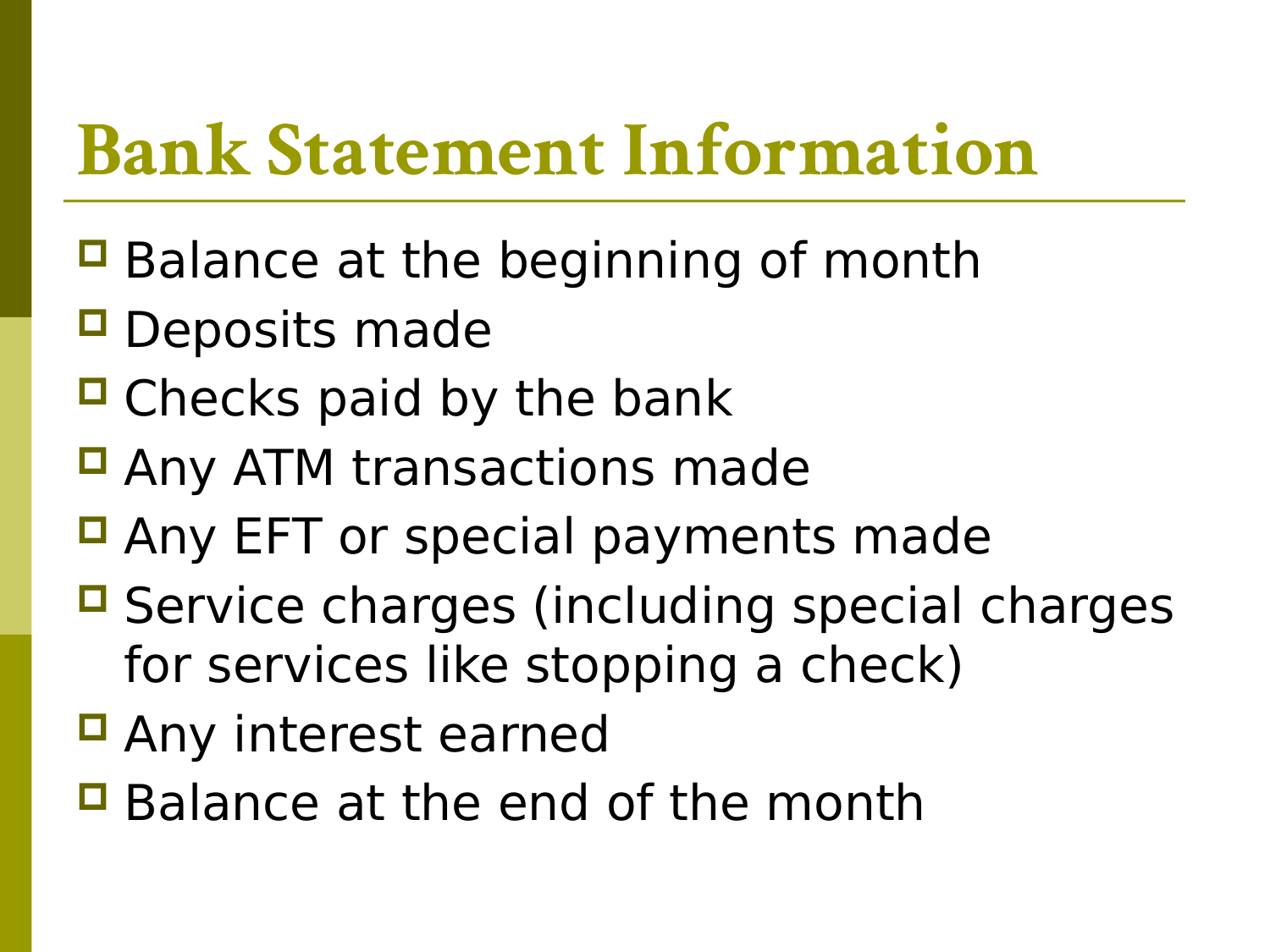

# Bank Statement Information
Balance at the beginning of month
Deposits made
Checks paid by the bank
Any ATM transactions made
Any EFT or special payments made
Service charges (including special charges for services like stopping a check)
Any interest earned
Balance at the end of the month